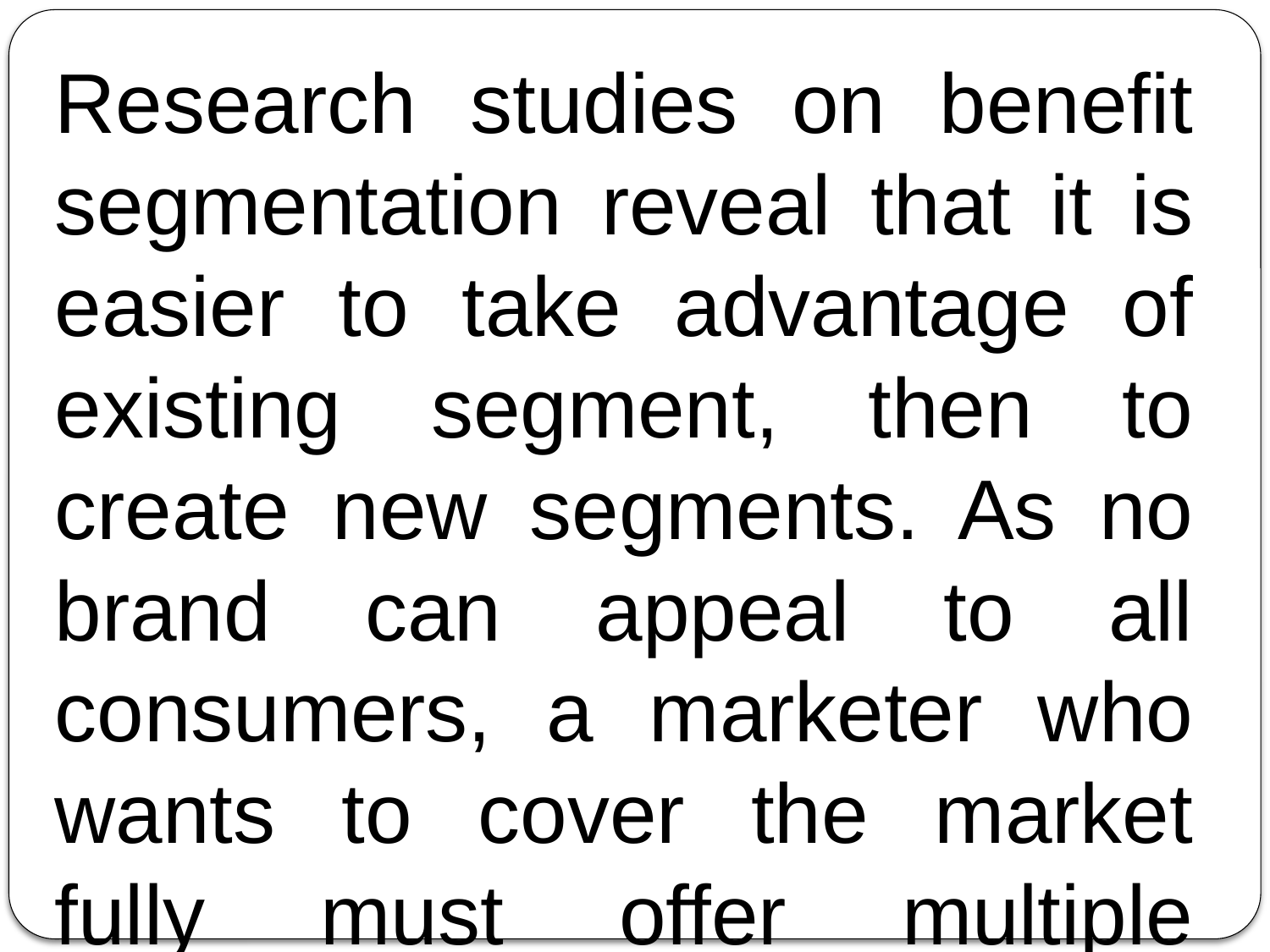

Research studies on benefit segmentation reveal that it is easier to take advantage of existing segment, then to create new segments. As no brand can appeal to all consumers, a marketer who wants to cover the market fully must offer multiple brands